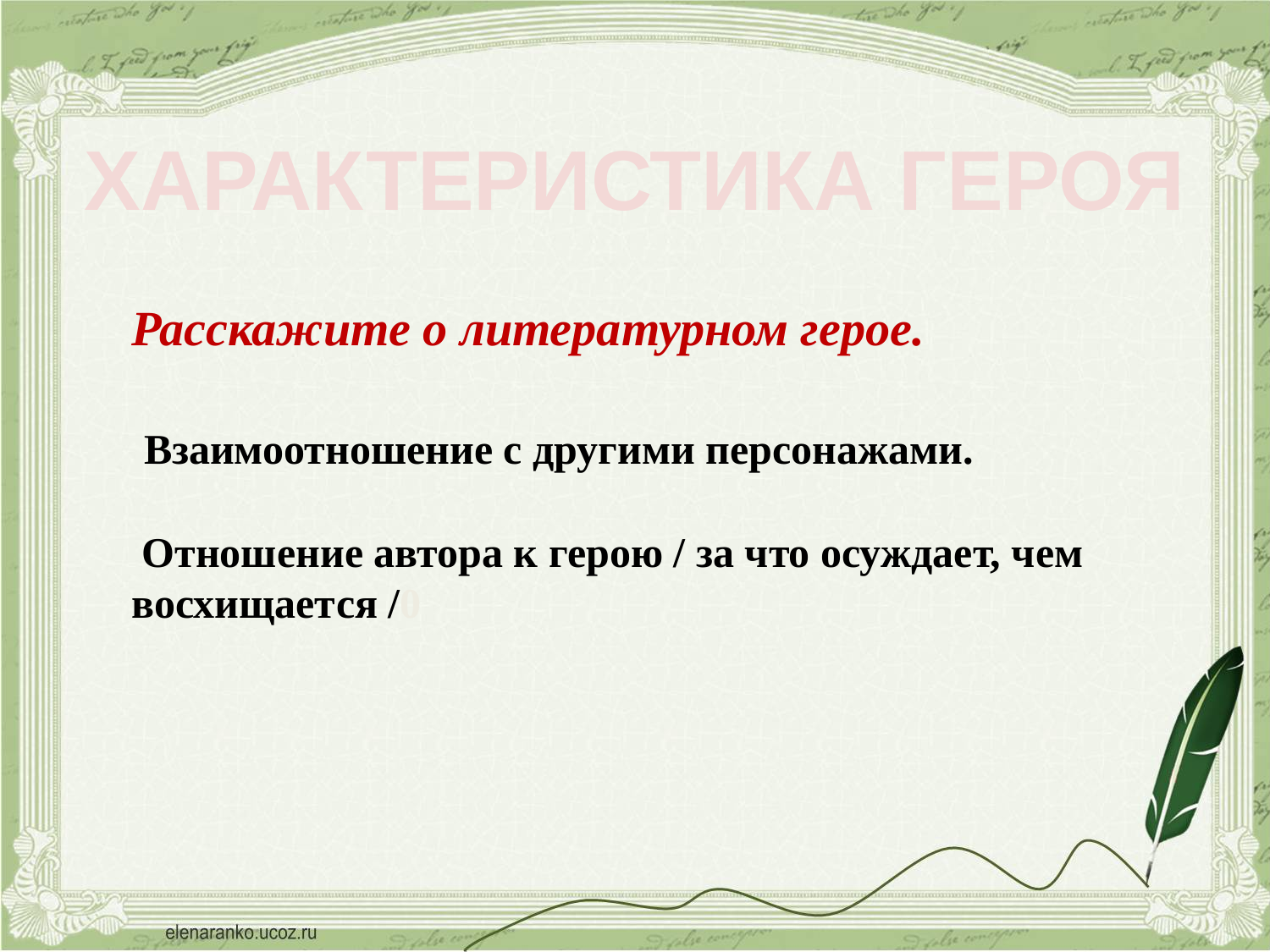

ХАРАКТЕРИСТИКА ГЕРОЯ
Расскажите о литературном герое.

 Взаимоотношение с другими персонажами.

 Отношение автора к герою / за что осуждает, чем восхищается /0